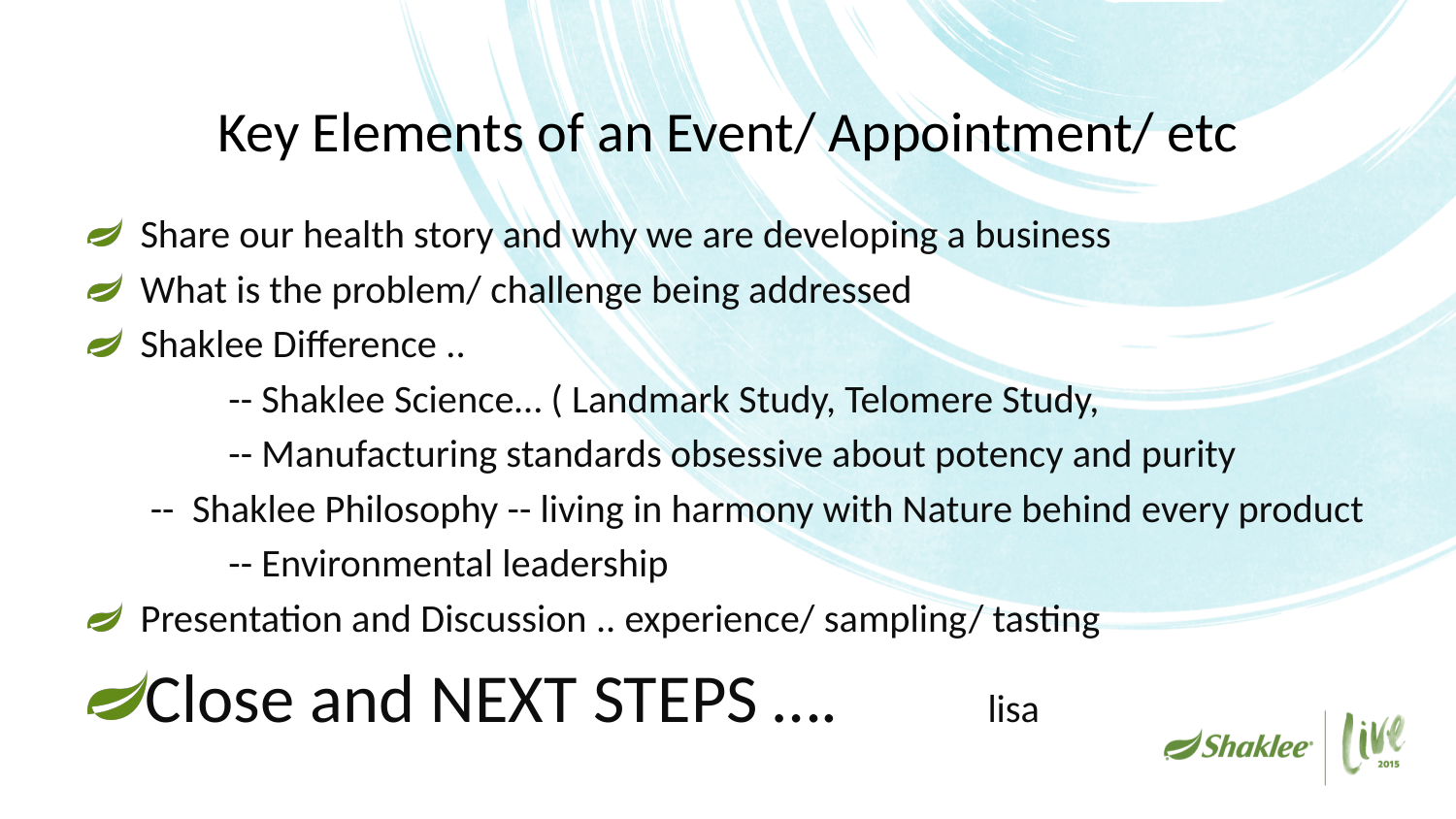

# Key Elements of an Event/ Appointment/ etc
Share our health story and why we are developing a business
What is the problem/ challenge being addressed
Shaklee Difference ..
 	-- Shaklee Science… ( Landmark Study, Telomere Study,
	-- Manufacturing standards obsessive about potency and purity
       --  Shaklee Philosophy -- living in harmony with Nature behind every product
	-- Environmental leadership
Presentation and Discussion .. experience/ sampling/ tasting
Close and NEXT STEPS …. 					lisa